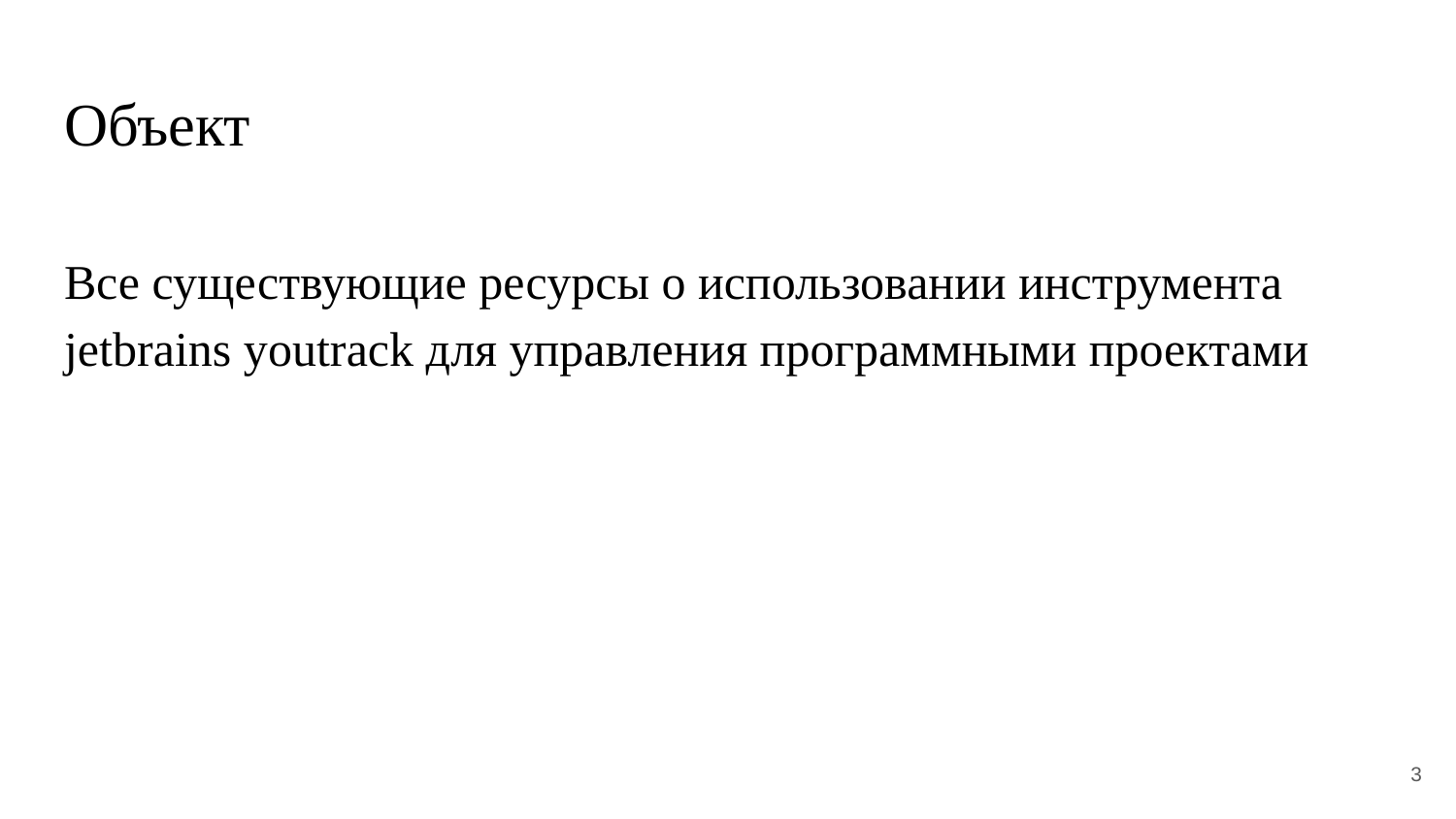

# Объект
Все существующие ресурсы о использовании инструмента jetbrains youtrack для управления программными проектами
3